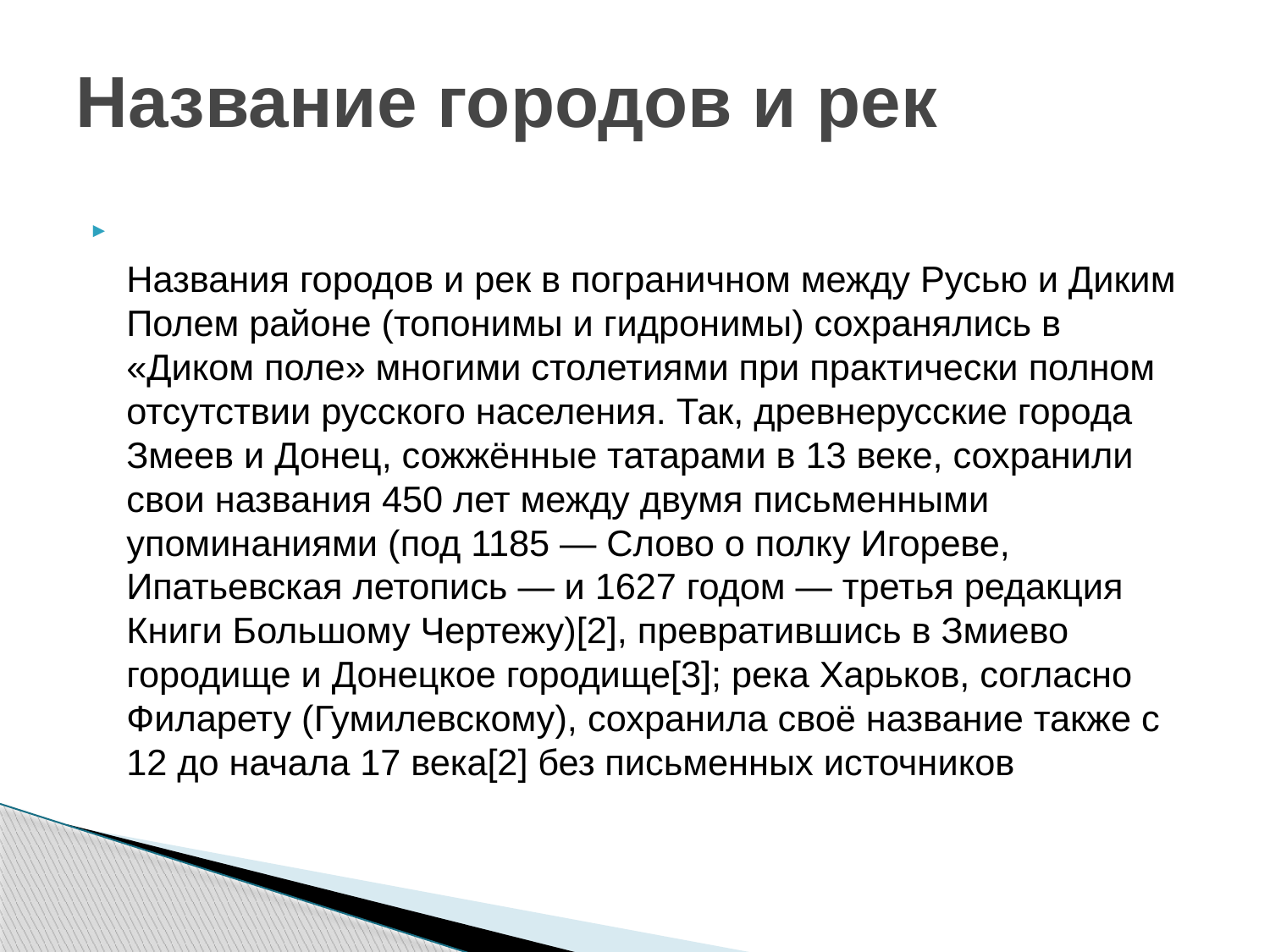

# Название городов и рек
Названия городов и рек в пограничном между Русью и Диким Полем районе (топонимы и гидронимы) сохранялись в «Диком поле» многими столетиями при практически полном отсутствии русского населения. Так, древнерусские города Змеев и Донец, сожжённые татарами в 13 веке, сохранили свои названия 450 лет между двумя письменными упоминаниями (под 1185 — Слово о полку Игореве, Ипатьевская летопись — и 1627 годом — третья редакция Книги Большому Чертежу)[2], превратившись в Змиево городище и Донецкое городище[3]; река Харьков, согласно Филарету (Гумилевскому), сохранила своё название также с 12 до начала 17 века[2] без письменных источников